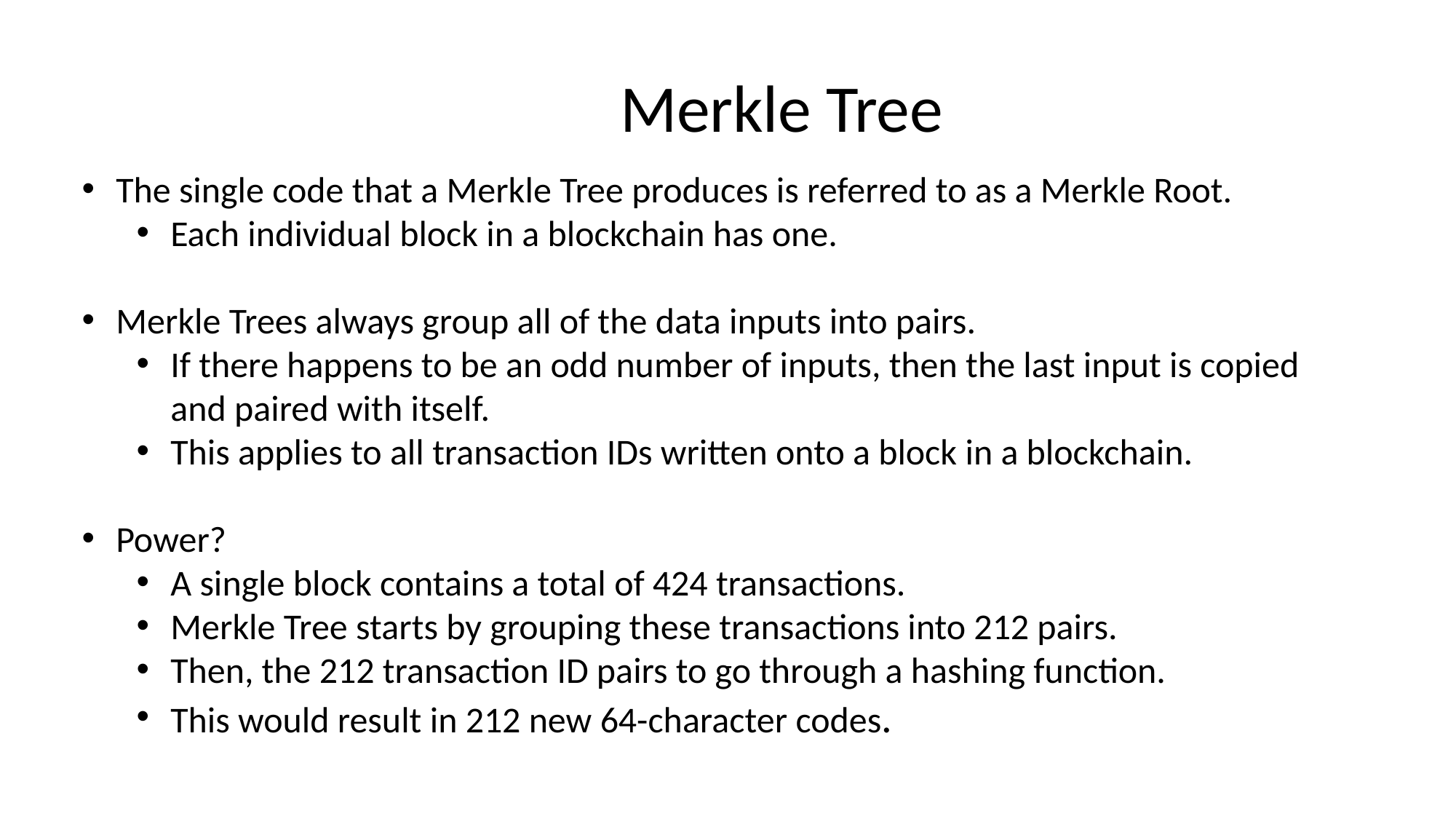

# Merkle Tree
The single code that a Merkle Tree produces is referred to as a Merkle Root.
Each individual block in a blockchain has one.

Merkle Trees always group all of the data inputs into pairs.
If there happens to be an odd number of inputs, then the last input is copied and paired with itself.
This applies to all transaction IDs written onto a block in a blockchain.

Power?
A single block contains a total of 424 transactions.
Merkle Tree starts by grouping these transactions into 212 pairs.
Then, the 212 transaction ID pairs to go through a hashing function.
This would result in 212 new 64-character codes.